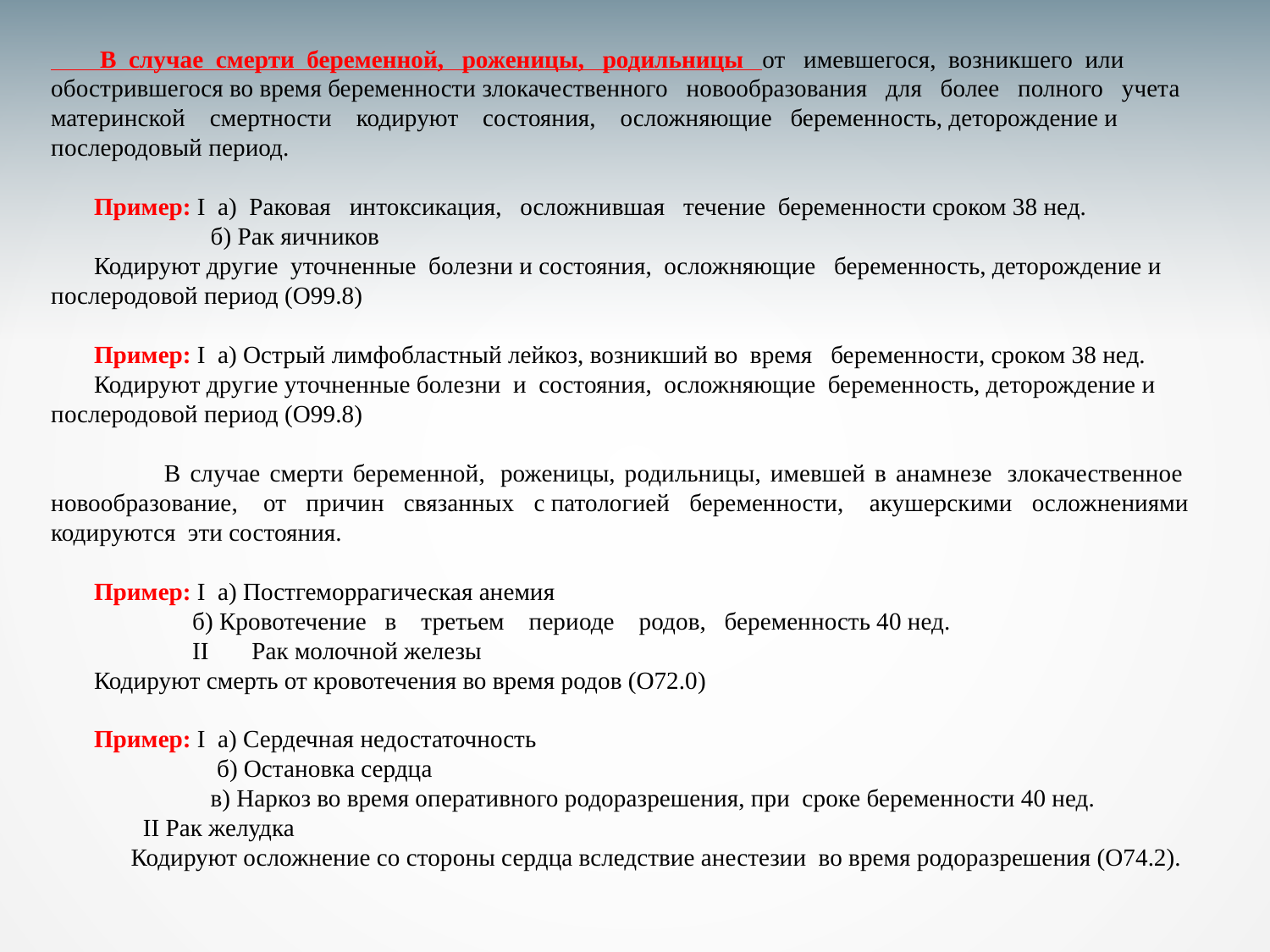

В  случае  смерти  беременной,   роженицы,   родильницы   от   имевшегося,  возникшего  или
обострившегося во время беременности злокачественного   новообразования   для   более   полного   учета
материнской    смертности    кодируют    состояния,    осложняющие   беременность, деторождение и послеродовый период.

       Пример: I  а)  Раковая   интоксикация,   осложнившая   течение  беременности сроком 38 нед.
                          б) Рак яичников
       Кодируют другие  уточненные  болезни и состояния,  осложняющие   беременность, деторождение и послеродовой период (О99.8)

       Пример: I  а) Острый лимфобластный лейкоз, возникший во  время   беременности, сроком 38 нед.
       Кодируют другие уточненные болезни  и  состояния,  осложняющие  беременность, деторождение и послеродовой период (О99.8)

            В случае смерти беременной,  роженицы, родильницы, имевшей в анамнезе  злокачественное  новообразование,  от причин связанных с патологией беременности,  акушерскими осложнениями кодируются  эти состояния.

       Пример: I  а) Постгеморрагическая анемия
                       б) Кровотечение   в    третьем    периоде    родов,   беременность 40 нед.
                       II       Рак молочной железы
       Кодируют смерть от кровотечения во время родов (О72.0)

       Пример: I  а) Сердечная недостаточность
                           б) Остановка сердца
                          в) Наркоз во время оперативного родоразрешения, при  сроке беременности 40 нед.
               II Рак желудка
             Кодируют осложнение со стороны сердца вследствие анестезии  во время родоразрешения (О74.2).